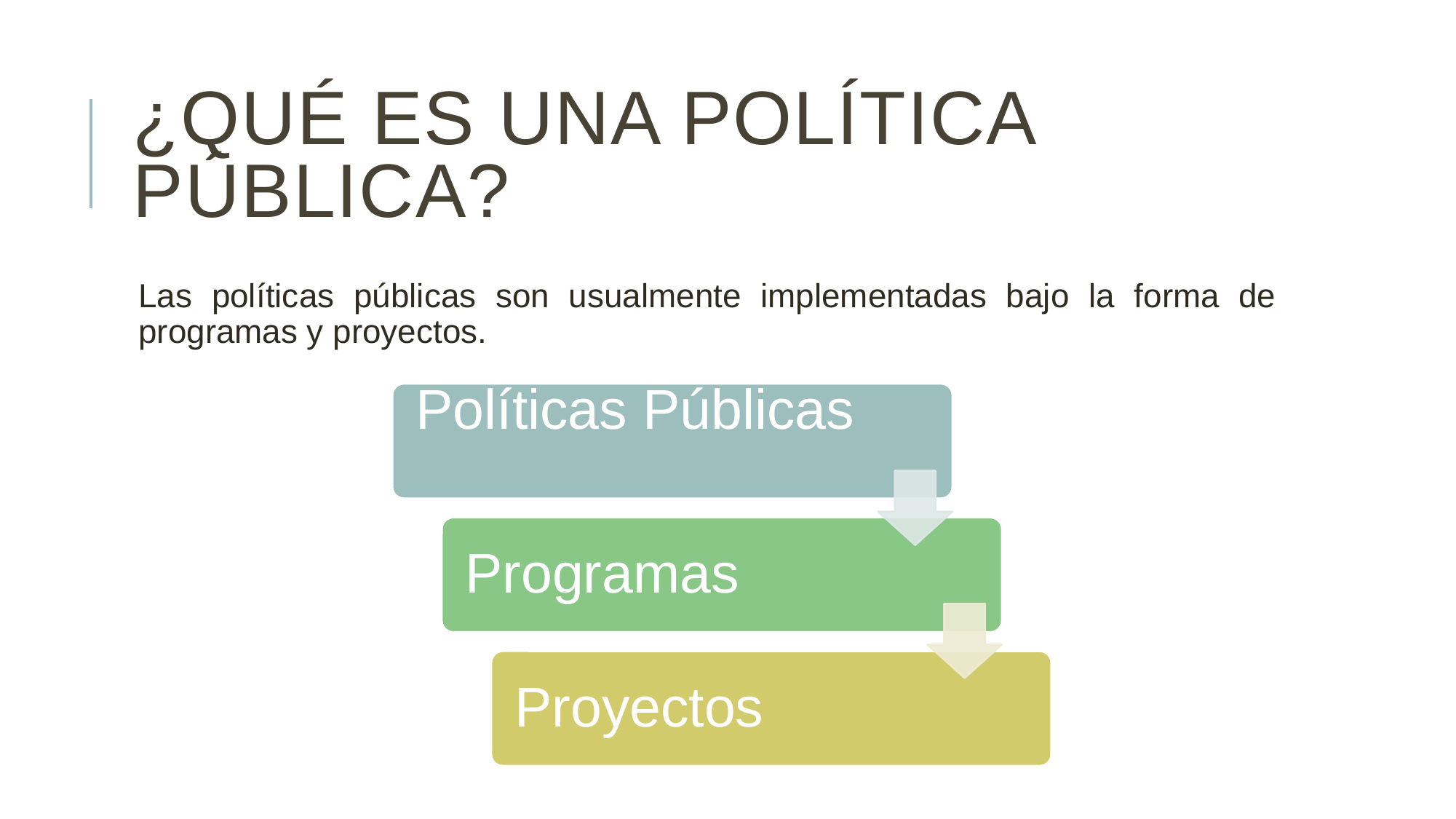

# ¿Qué es una política pública?
Las políticas públicas son usualmente implementadas bajo la forma de programas y proyectos.
Políticas Públicas
Programas
Proyectos